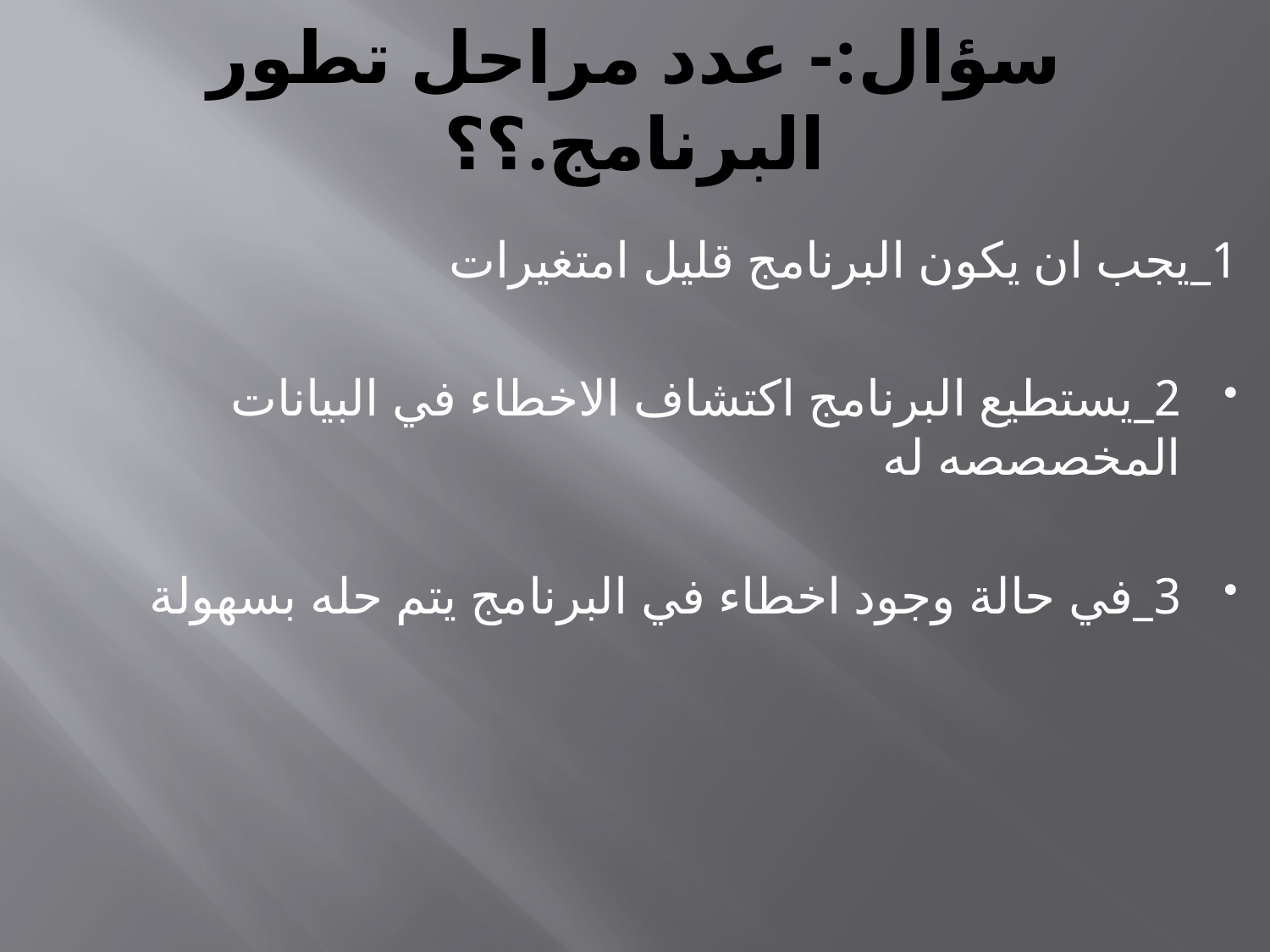

# سؤال:- عدد مراحل تطور البرنامج.؟؟
1_يجب ان يكون البرنامج قليل امتغيرات

2_يستطيع البرنامج اكتشاف الاخطاء في البيانات المخصصصه له

3_في حالة وجود اخطاء في البرنامج يتم حله بسهولة